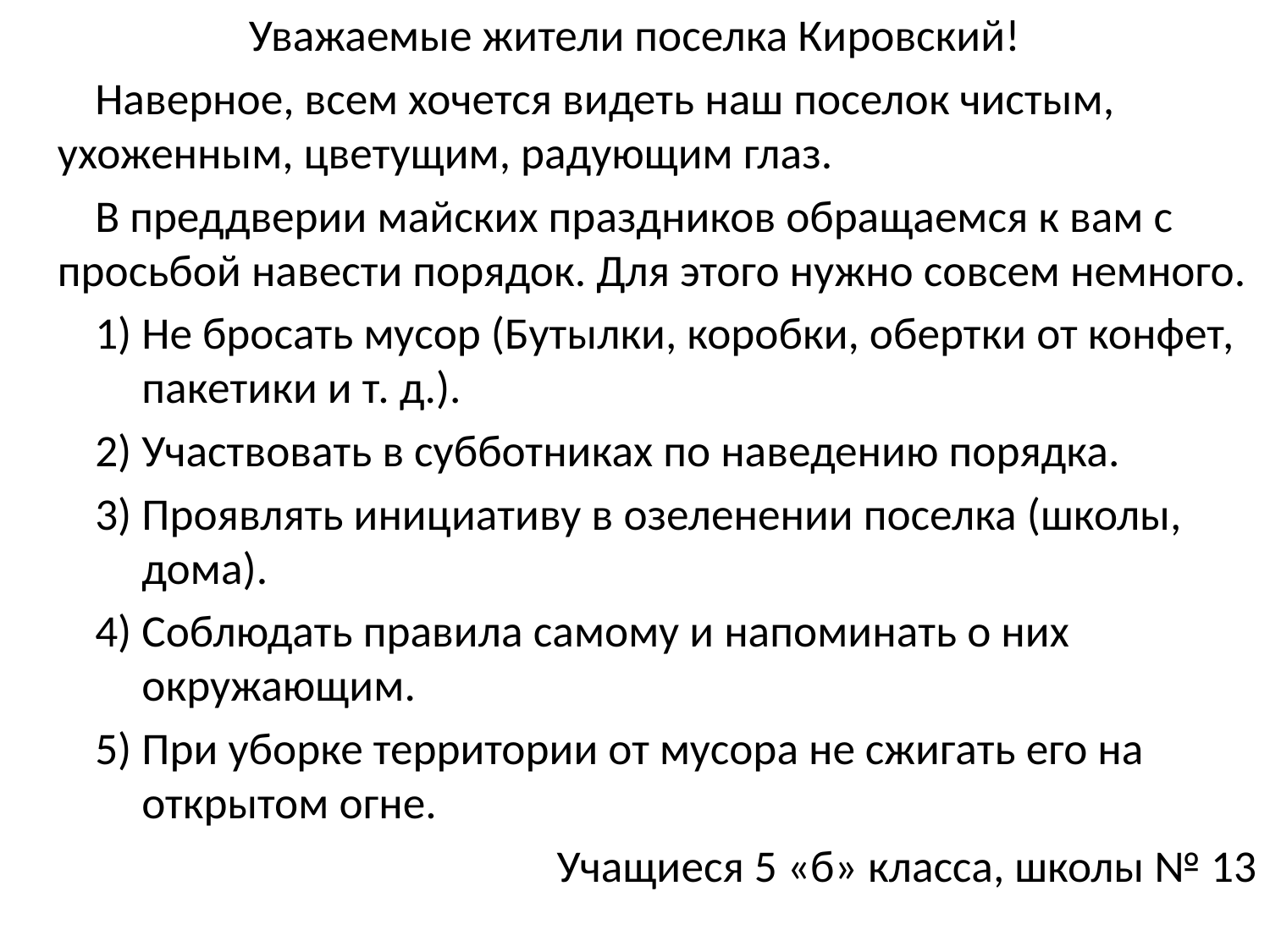

Уважаемые жители поселка Кировский!
Наверное, всем хочется видеть наш поселок чистым, ухоженным, цветущим, радующим глаз.
В преддверии майских праздников обращаемся к вам с просьбой навести порядок. Для этого нужно совсем немного.
1) Не бросать мусор (Бутылки, коробки, обертки от конфет, пакетики и т. д.).
2) Участвовать в субботниках по наведению порядка.
3) Проявлять инициативу в озеленении поселка (школы, дома).
4) Соблюдать правила самому и напоминать о них окружающим.
5) При уборке территории от мусора не сжигать его на открытом огне.
Учащиеся 5 «б» класса, школы № 13